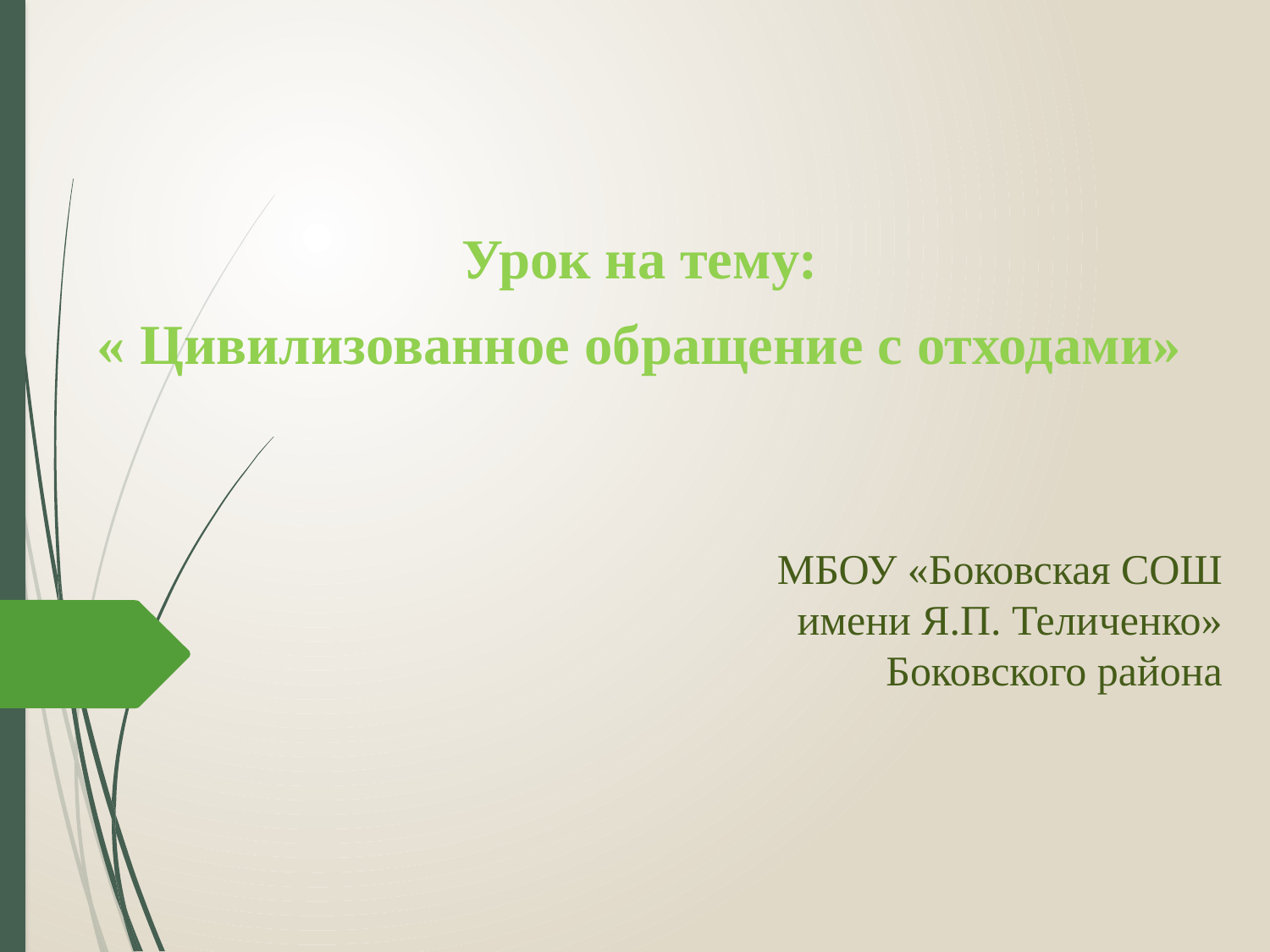

Урок на тему:
« Цивилизованное обращение с отходами»
МБОУ «Боковская СОШ имени Я.П. Теличенко» Боковского района